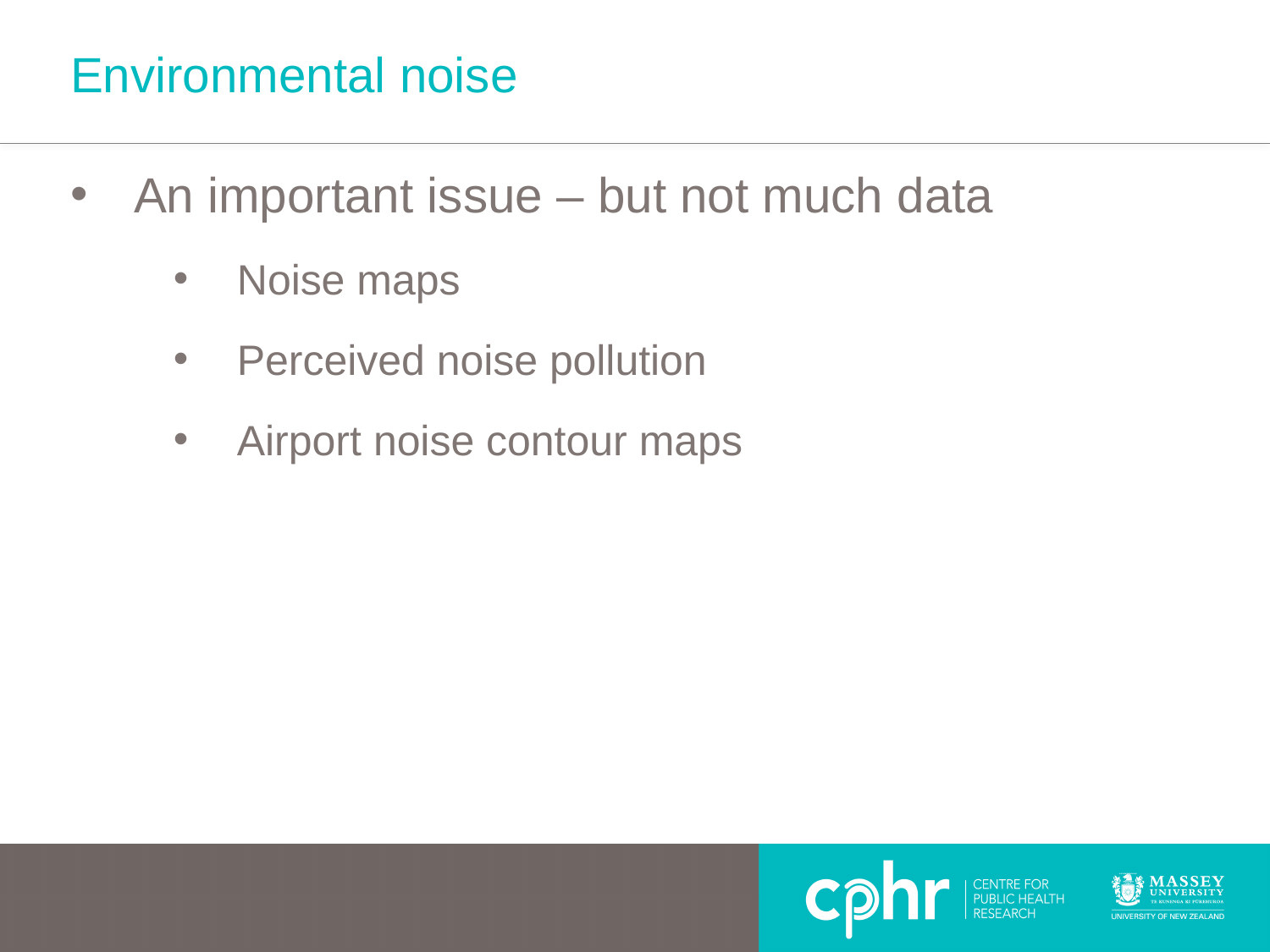

# Environmental noise
An important issue – but not much data
Noise maps
Perceived noise pollution
Airport noise contour maps